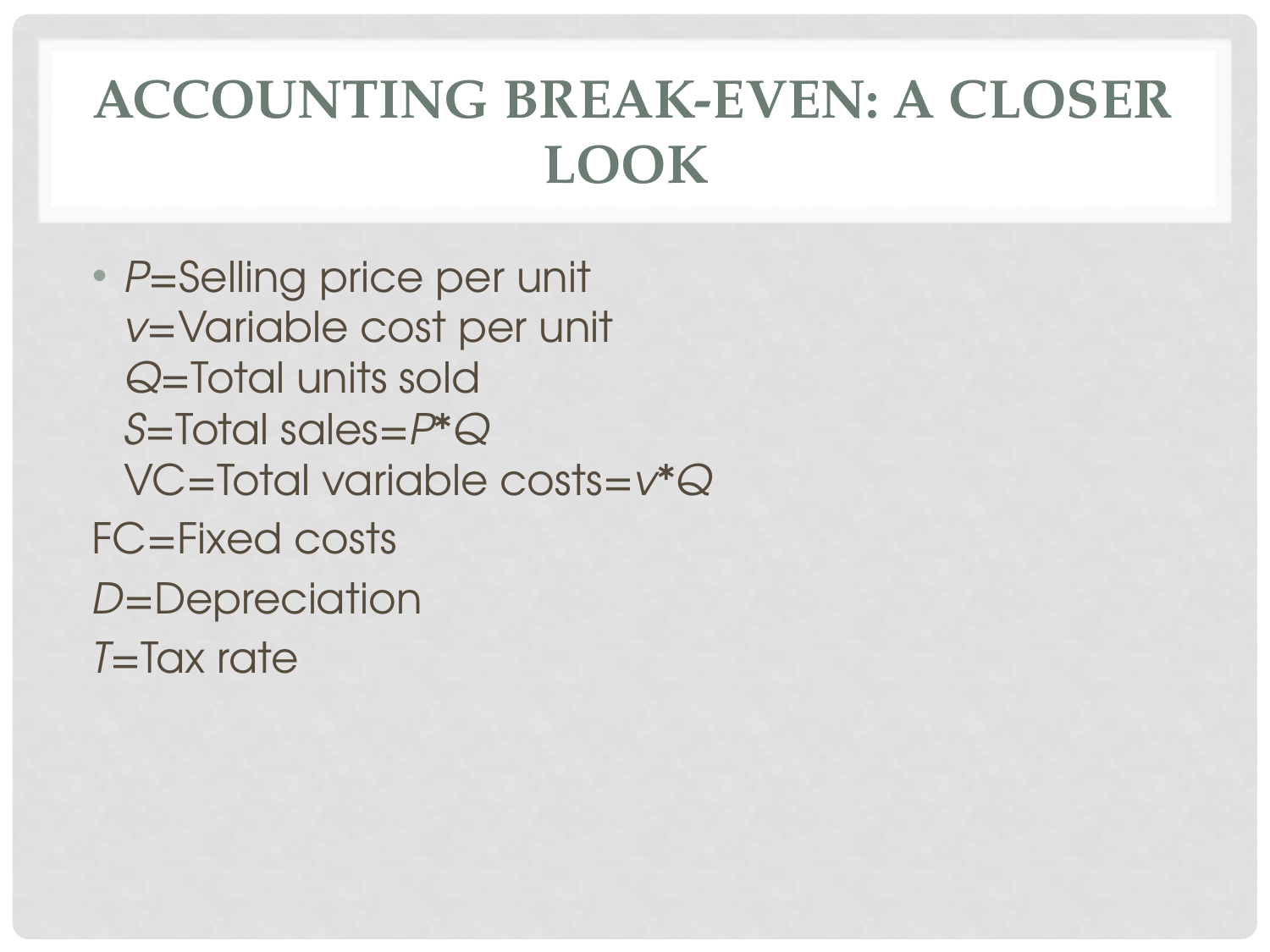

# ACCOUNTING BREAK-EVEN: A CLOSER LOOK
P=Selling price per unit
v=Variable cost per unit
Q=Total units sold
S=Total sales=P*Q
VC=Total variable costs=v*Q
FC=Fixed costs
D=Depreciation
T=Tax rate